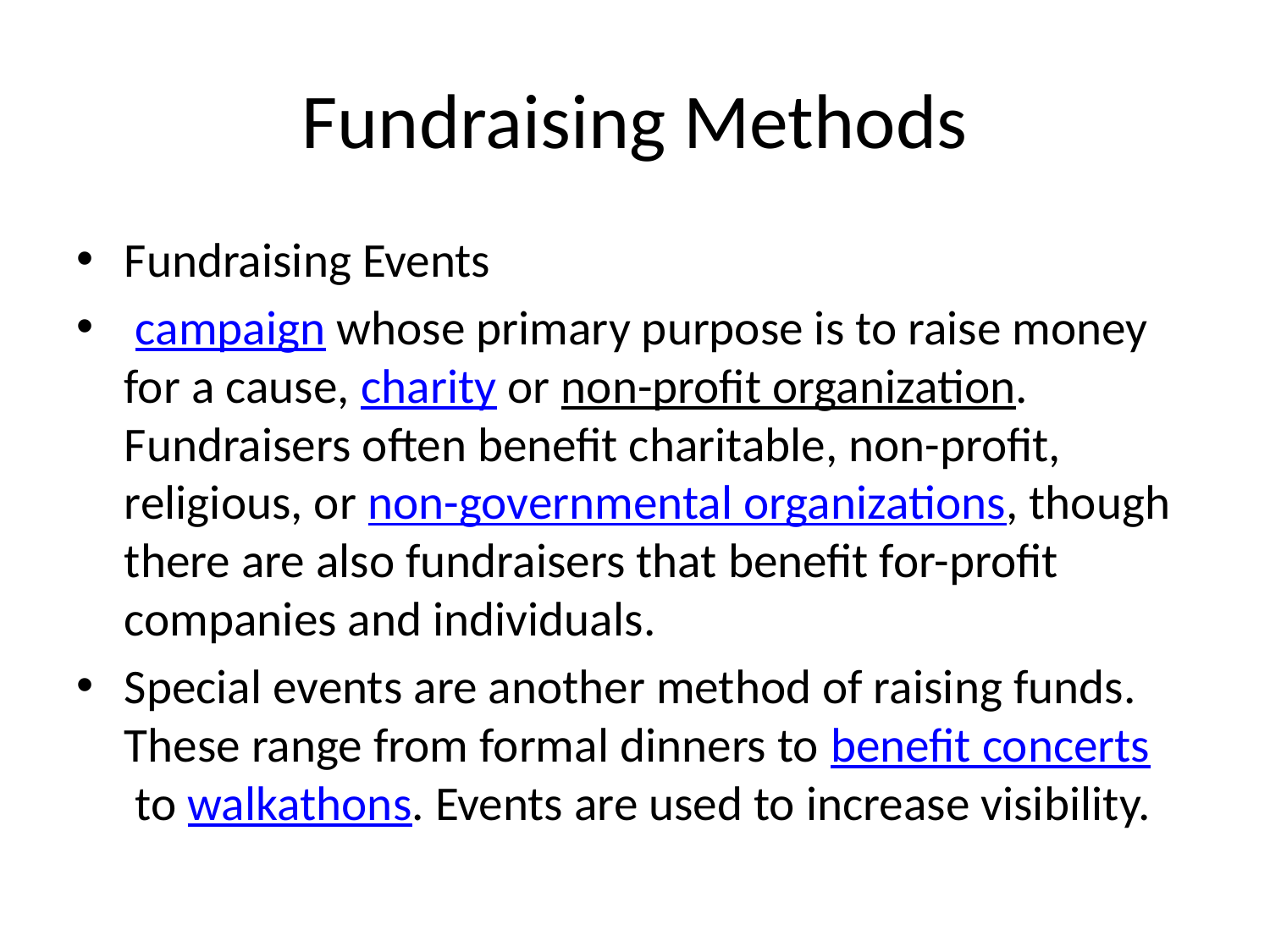

# Fundraising Methods
Fundraising Events
 campaign whose primary purpose is to raise money for a cause, charity or non-profit organization. Fundraisers often benefit charitable, non-profit, religious, or non-governmental organizations, though there are also fundraisers that benefit for-profit companies and individuals.
Special events are another method of raising funds. These range from formal dinners to benefit concerts to walkathons. Events are used to increase visibility.